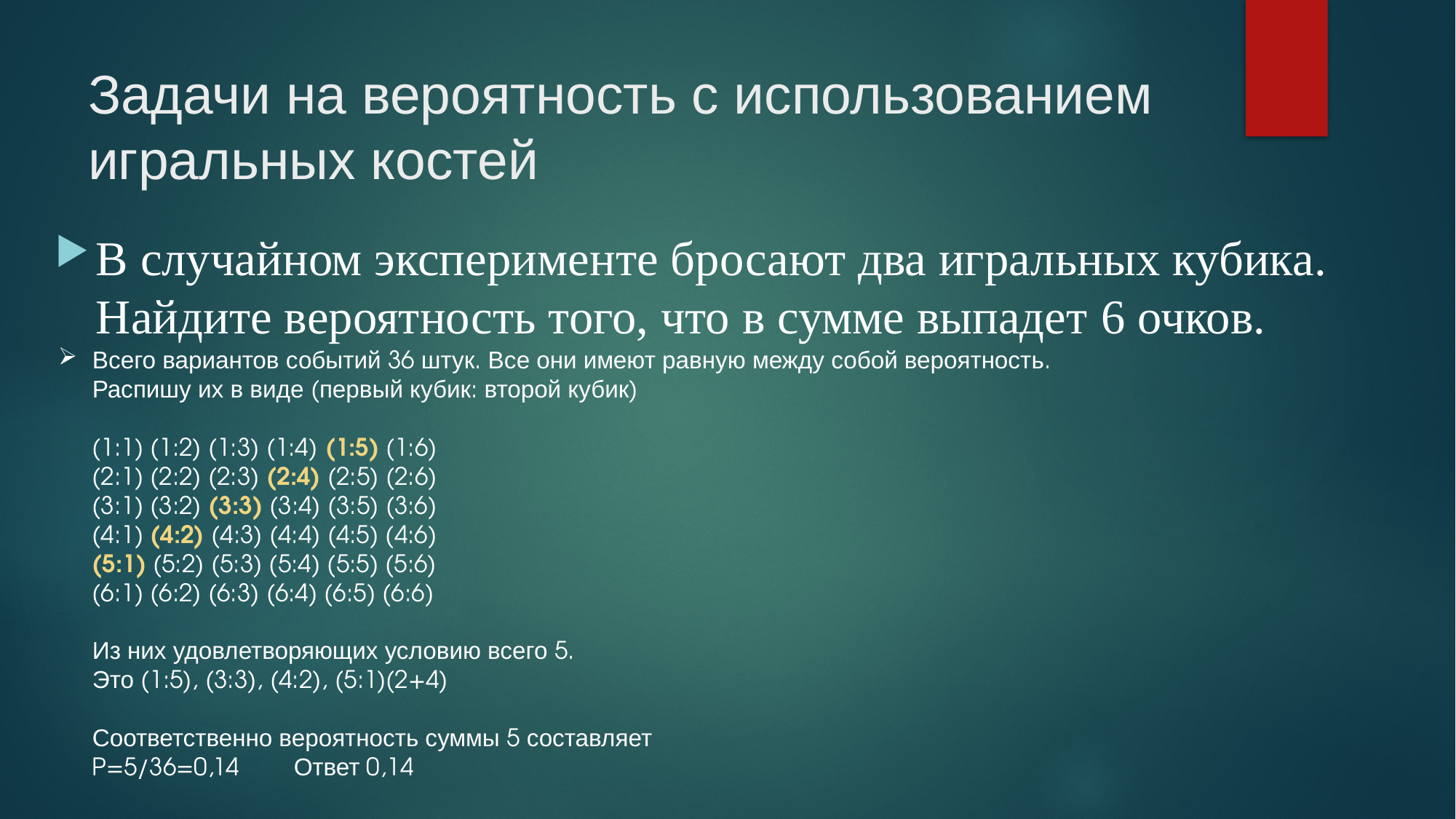

# Задачи на вероятность с использованием игральных костей
В случайном эксперименте бросают два игральных кубика. Найдите вероятность того, что в сумме выпадет 6 очков.

Всего вариантов событий 36 штук. Все они имеют равную между собой вероятность.
Распишу их в виде (первый кубик: второй кубик)
(1:1) (1:2) (1:3) (1:4) (1:5) (1:6)
(2:1) (2:2) (2:3) (2:4) (2:5) (2:6)
(3:1) (3:2) (3:3) (3:4) (3:5) (3:6)
(4:1) (4:2) (4:3) (4:4) (4:5) (4:6)
(5:1) (5:2) (5:3) (5:4) (5:5) (5:6)
(6:1) (6:2) (6:3) (6:4) (6:5) (6:6)
Из них удовлетворяющих условию всего 5.
Это (1:5), (3:3), (4:2), (5:1)(2+4)
Соответственно вероятность суммы 5 составляет
P=5/36=0,14        Ответ 0,14